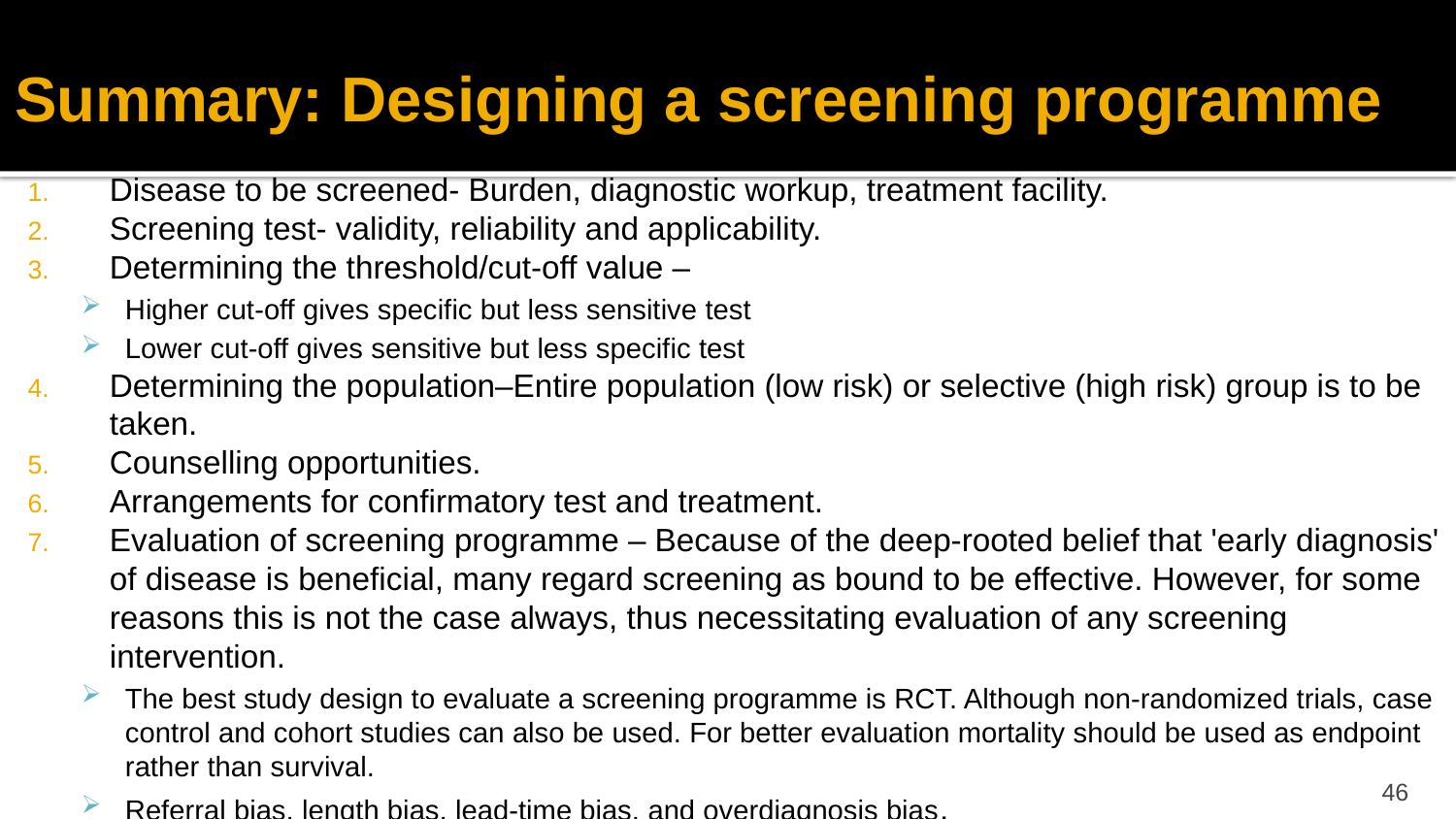

# Summary: Designing a screening programme
Disease to be screened- Burden, diagnostic workup, treatment facility.
Screening test- validity, reliability and applicability.
Determining the threshold/cut-off value –
Higher cut-off gives specific but less sensitive test
Lower cut-off gives sensitive but less specific test
Determining the population–Entire population (low risk) or selective (high risk) group is to be taken.
Counselling opportunities.
Arrangements for confirmatory test and treatment.
Evaluation of screening programme – Because of the deep-rooted belief that 'early diagnosis' of disease is beneficial, many regard screening as bound to be effective. However, for some reasons this is not the case always, thus necessitating evaluation of any screening intervention.
The best study design to evaluate a screening programme is RCT. Although non-randomized trials, case control and cohort studies can also be used. For better evaluation mortality should be used as endpoint rather than survival.
Referral bias, length bias, lead-time bias, and overdiagnosis bias.
Regular follow-up screening sessions.
46